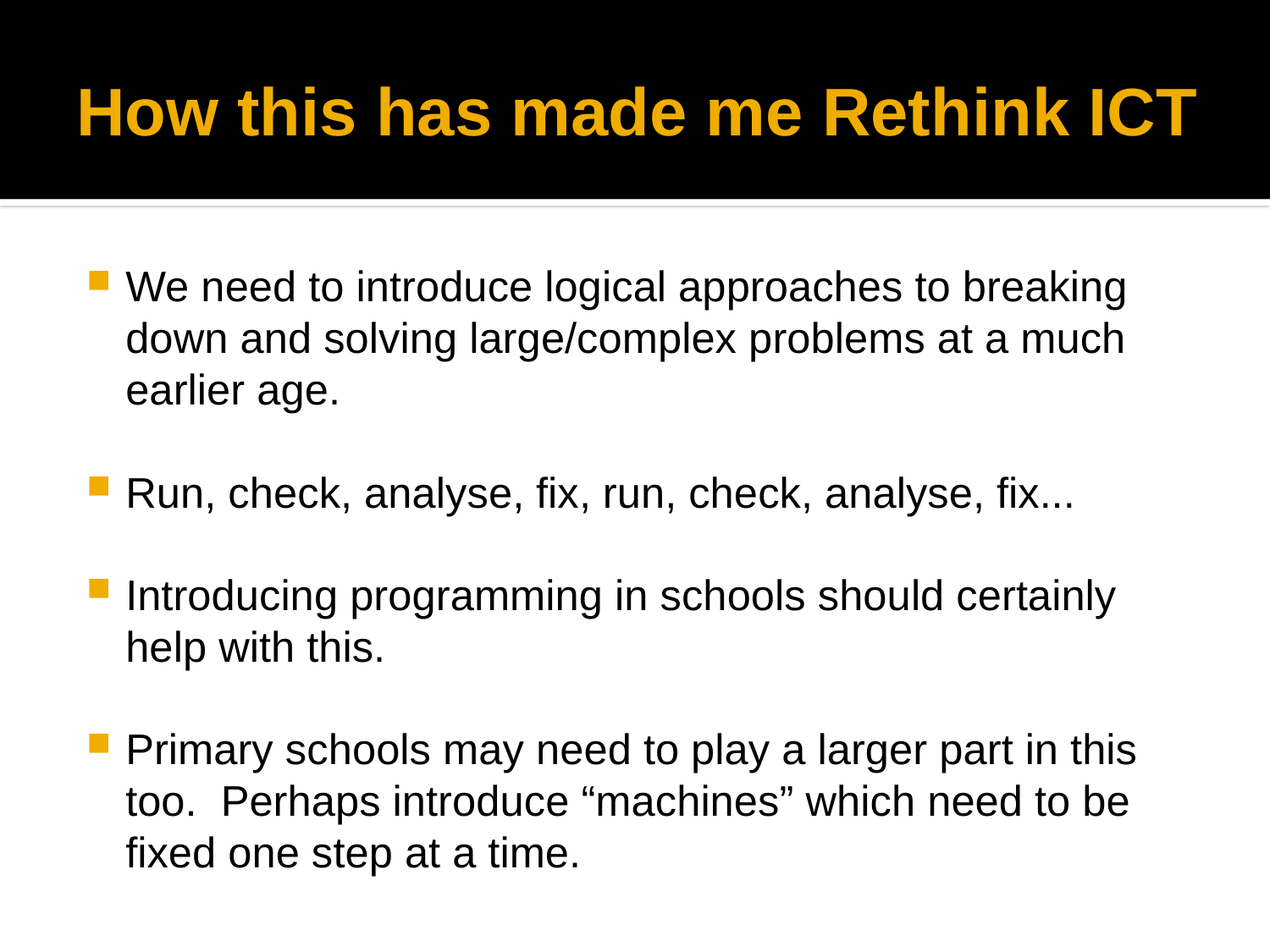

# How this has made me Rethink ICT
We need to introduce logical approaches to breaking down and solving large/complex problems at a much earlier age.

Run, check, analyse, fix, run, check, analyse, fix...

Introducing programming in schools should certainly help with this.

Primary schools may need to play a larger part in this too.  Perhaps introduce “machines” which need to be fixed one step at a time.